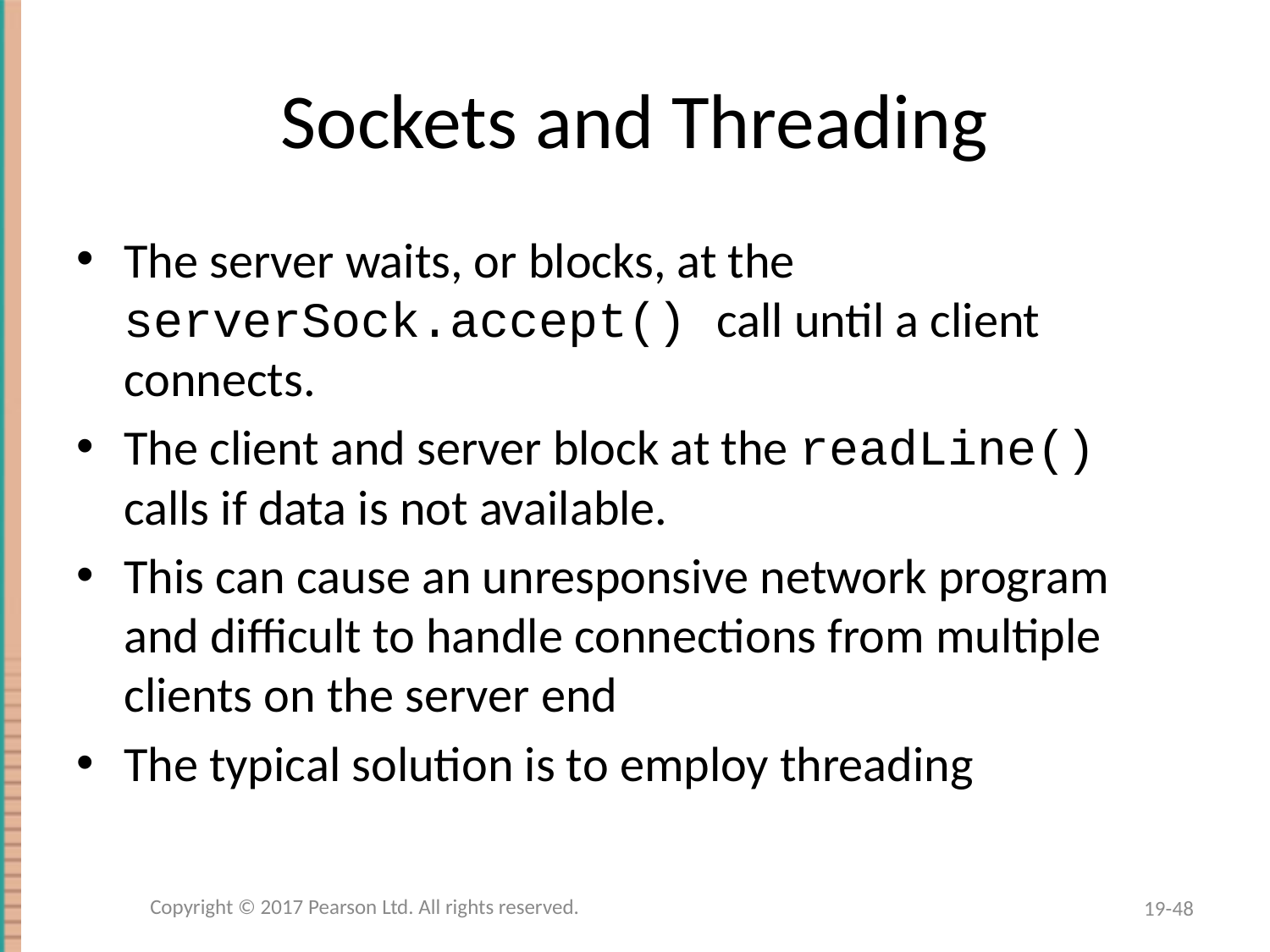

# Sockets and Threading
The server waits, or blocks, at the serverSock.accept() call until a client connects.
The client and server block at the readLine() calls if data is not available.
This can cause an unresponsive network program and difficult to handle connections from multiple clients on the server end
The typical solution is to employ threading
Copyright © 2017 Pearson Ltd. All rights reserved.
19-48